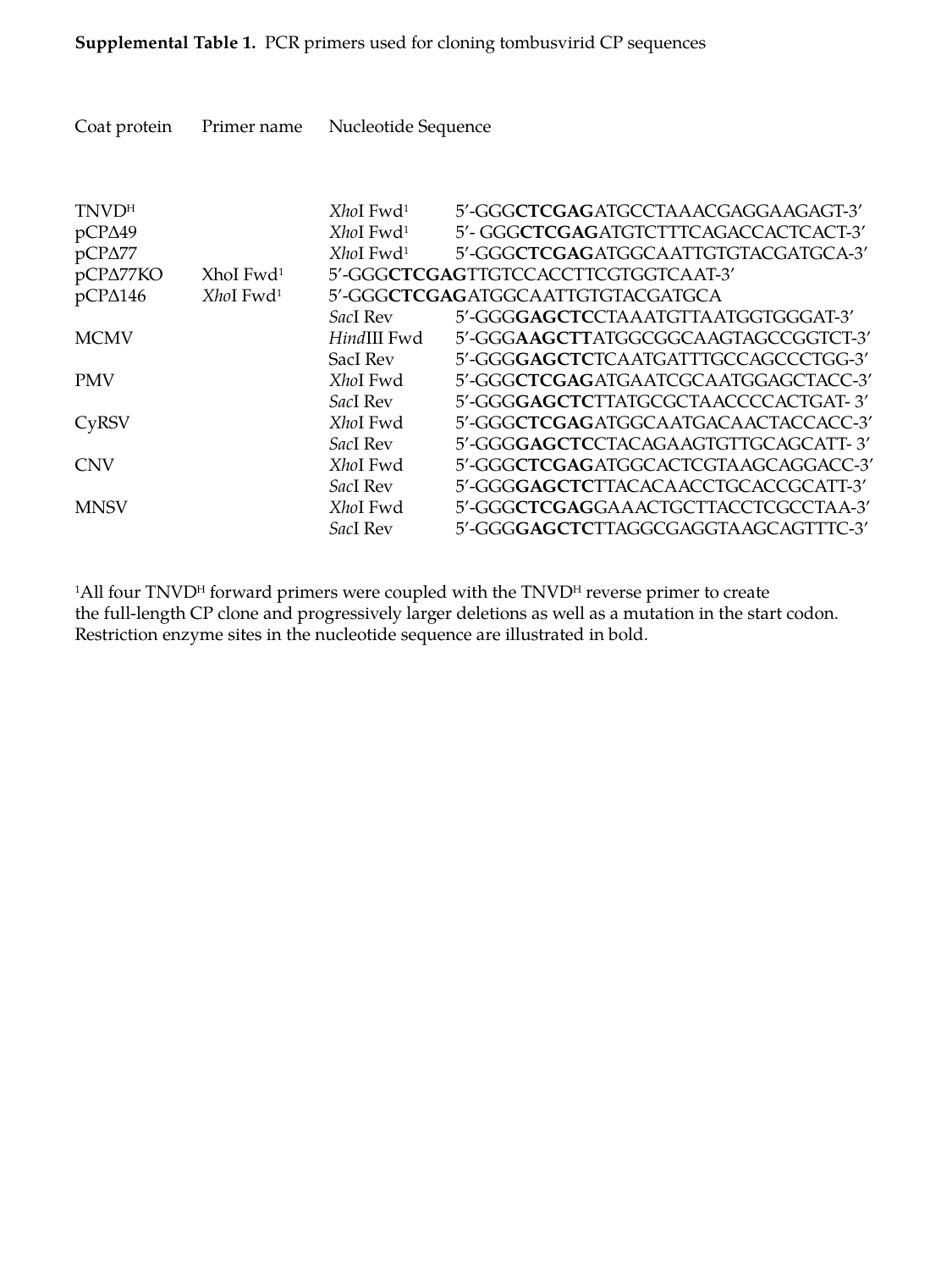

Supplemental Table 1.  PCR primers used for cloning tombusvirid CP sequences

Coat protein	Primer name 	Nucleotide Sequence

TNVDH		XhoI Fwd1	5’-GGGCTCGAGATGCCTAAACGAGGAAGAGT-3’
pCP∆49		XhoI Fwd1	5’- GGGCTCGAGATGTCTTTCAGACCACTCACT-3’
pCP∆77		XhoI Fwd1 	5’-GGGCTCGAGATGGCAATTGTGTACGATGCA-3’
pCP∆77KO	XhoI Fwd1	5’-GGGCTCGAGTTGTCCACCTTCGTGGTCAAT-3’
pCP∆146	XhoI Fwd1	5’-GGGCTCGAGATGGCAATTGTGTACGATGCA
		SacI Rev 	5’-GGGGAGCTCCTAAATGTTAATGGTGGGAT-3’
MCMV		HindIII Fwd  	5’-GGGAAGCTTATGGCGGCAAGTAGCCGGTCT-3’
		SacI Rev 	5’-GGGGAGCTCTCAATGATTTGCCAGCCCTGG-3’
PMV		XhoI Fwd	5’-GGGCTCGAGATGAATCGCAATGGAGCTACC-3’
		SacI Rev	5’-GGGGAGCTCTTATGCGCTAACCCCACTGAT- 3’
CyRSV		XhoI Fwd	5’-GGGCTCGAGATGGCAATGACAACTACCACC-3’
		SacI Rev	5’-GGGGAGCTCCTACAGAAGTGTTGCAGCATT- 3’
CNV		XhoI Fwd	5’-GGGCTCGAGATGGCACTCGTAAGCAGGACC-3’
		SacI Rev	5’-GGGGAGCTCTTACACAACCTGCACCGCATT-3’
MNSV		XhoI Fwd	5’-GGGCTCGAGGAAACTGCTTACCTCGCCTAA-3’
		SacI Rev	5’-GGGGAGCTCTTAGGCGAGGTAAGCAGTTTC-3’

1All four TNVDH forward primers were coupled with the TNVDH reverse primer to create
the full-length CP clone and progressively larger deletions as well as a mutation in the start codon.  Restriction enzyme sites in the nucleotide sequence are illustrated in bold.